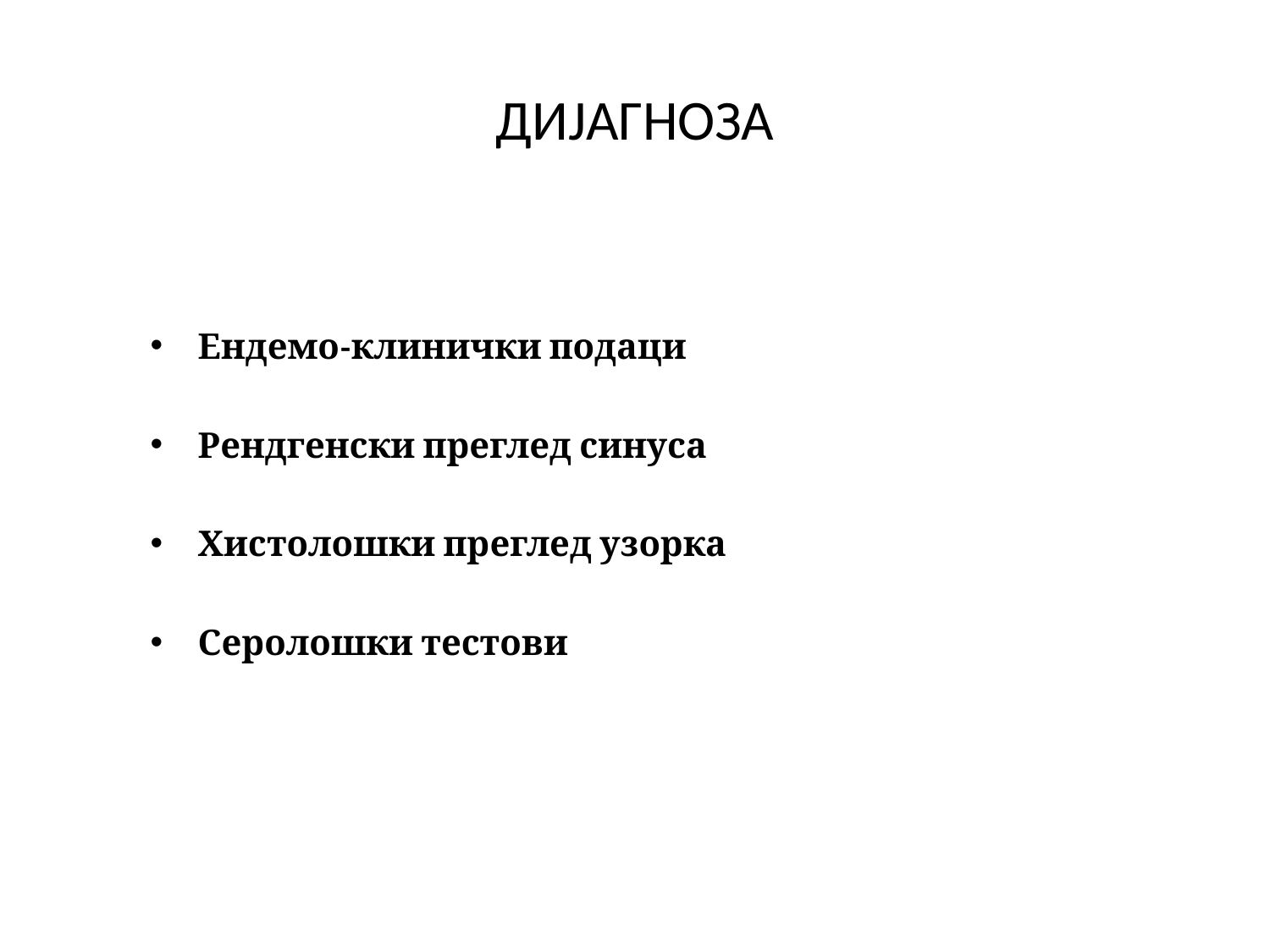

# ДИЈАГНОЗА
Ендемо-клинички подаци

Рендгенски преглед синуса

Хистолошки преглед узорка

Серолошки тестови